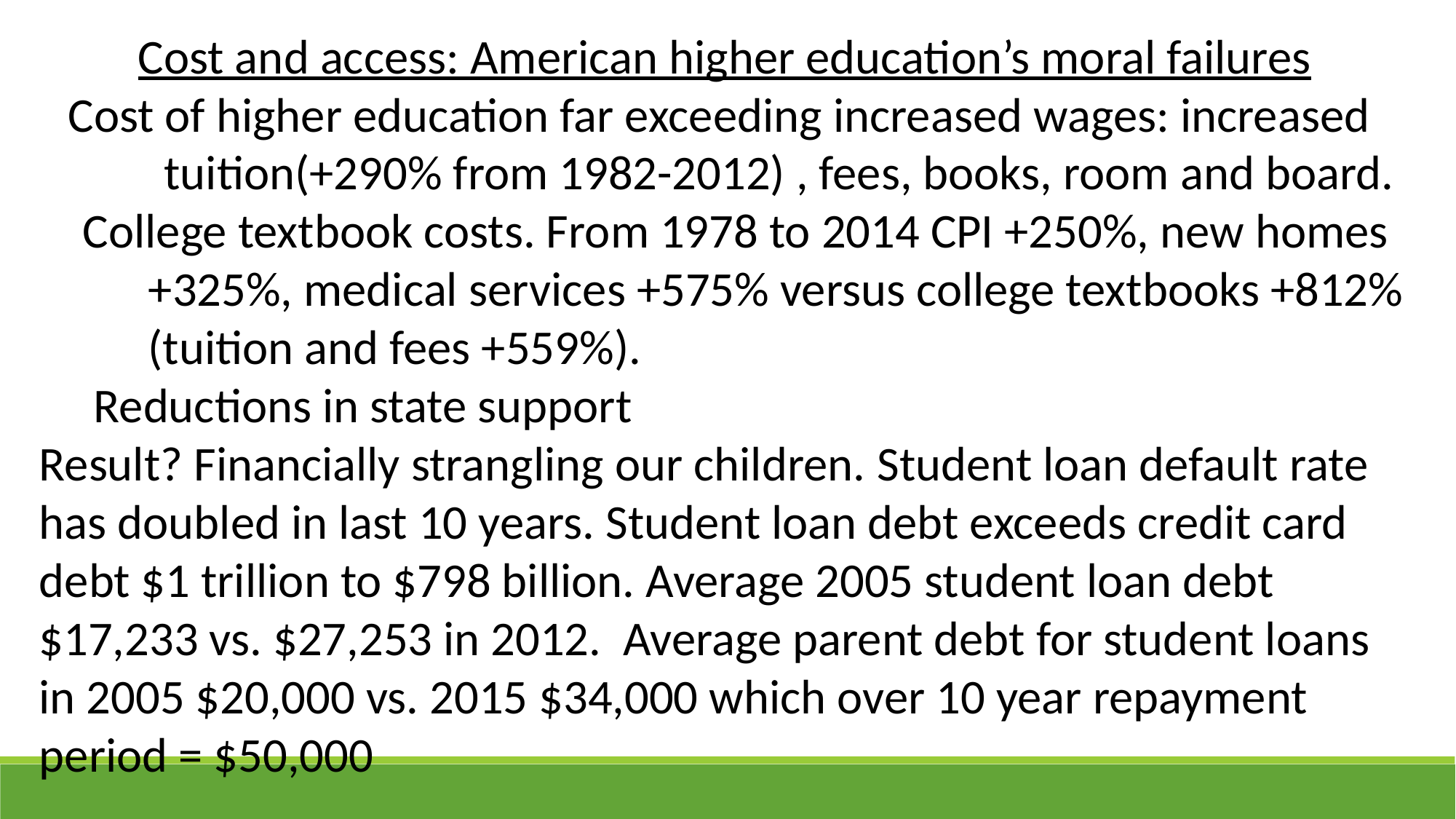

Cost and access: American higher education’s moral failures
Cost of higher education far exceeding increased wages: increased 	tuition(+290% from 1982-2012) , fees, books, room and board.
    College textbook costs. From 1978 to 2014 CPI +250%, new homes          	+325%, medical services +575% versus college textbooks +812% 	(tuition and fees +559%).
     Reductions in state support
Result? Financially strangling our children. Student loan default rate has doubled in last 10 years. Student loan debt exceeds credit card debt $1 trillion to $798 billion. Average 2005 student loan debt $17,233 vs. $27,253 in 2012.  Average parent debt for student loans in 2005 $20,000 vs. 2015 $34,000 which over 10 year repayment period = $50,000